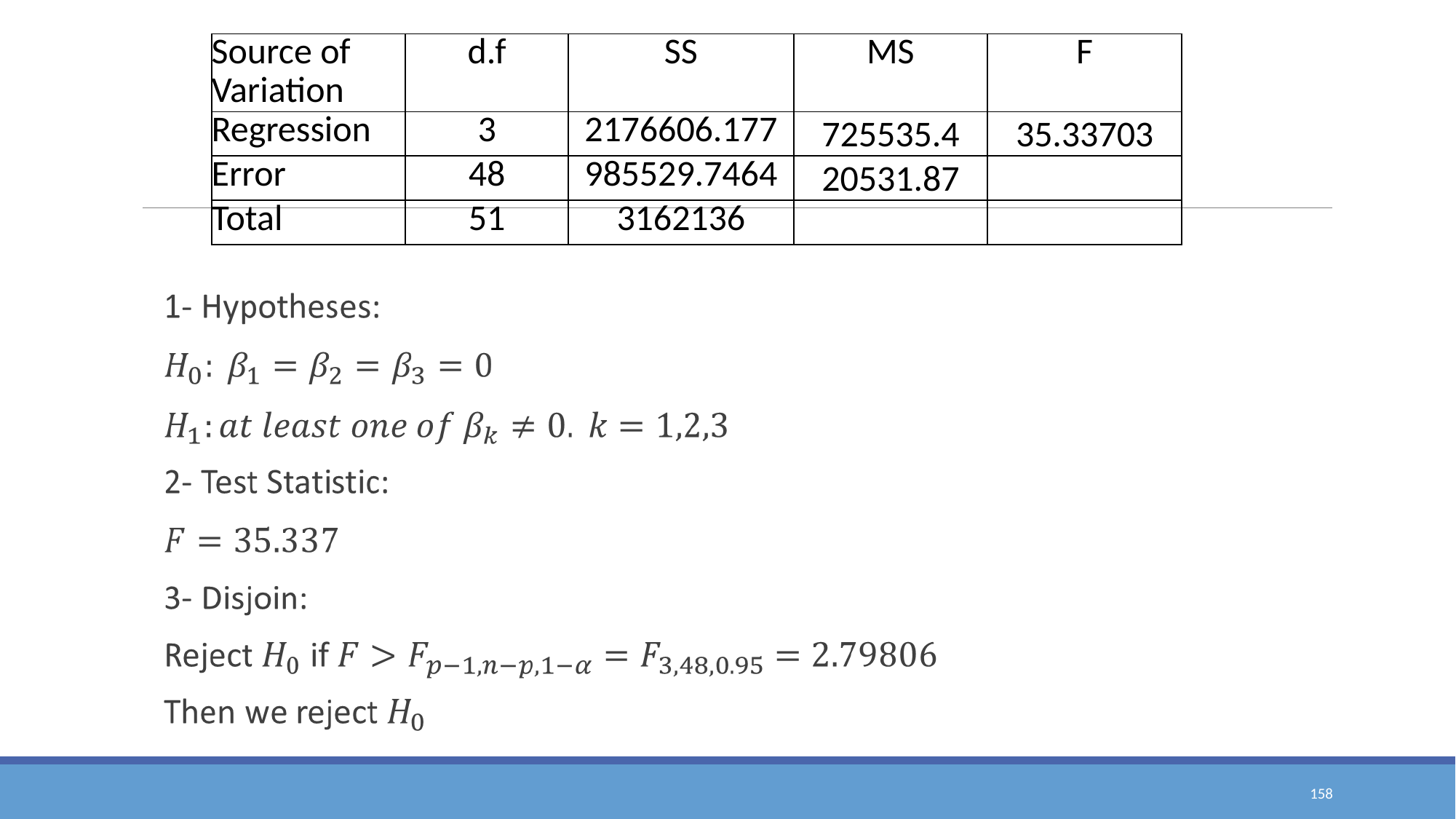

| Source of Variation | d.f | SS | MS | F |
| --- | --- | --- | --- | --- |
| Regression | 3 | 2176606.177 | 725535.4 | 35.33703 |
| Error | 48 | 985529.7464 | 20531.87 |  |
| Total | 51 | 3162136 |  |  |

158